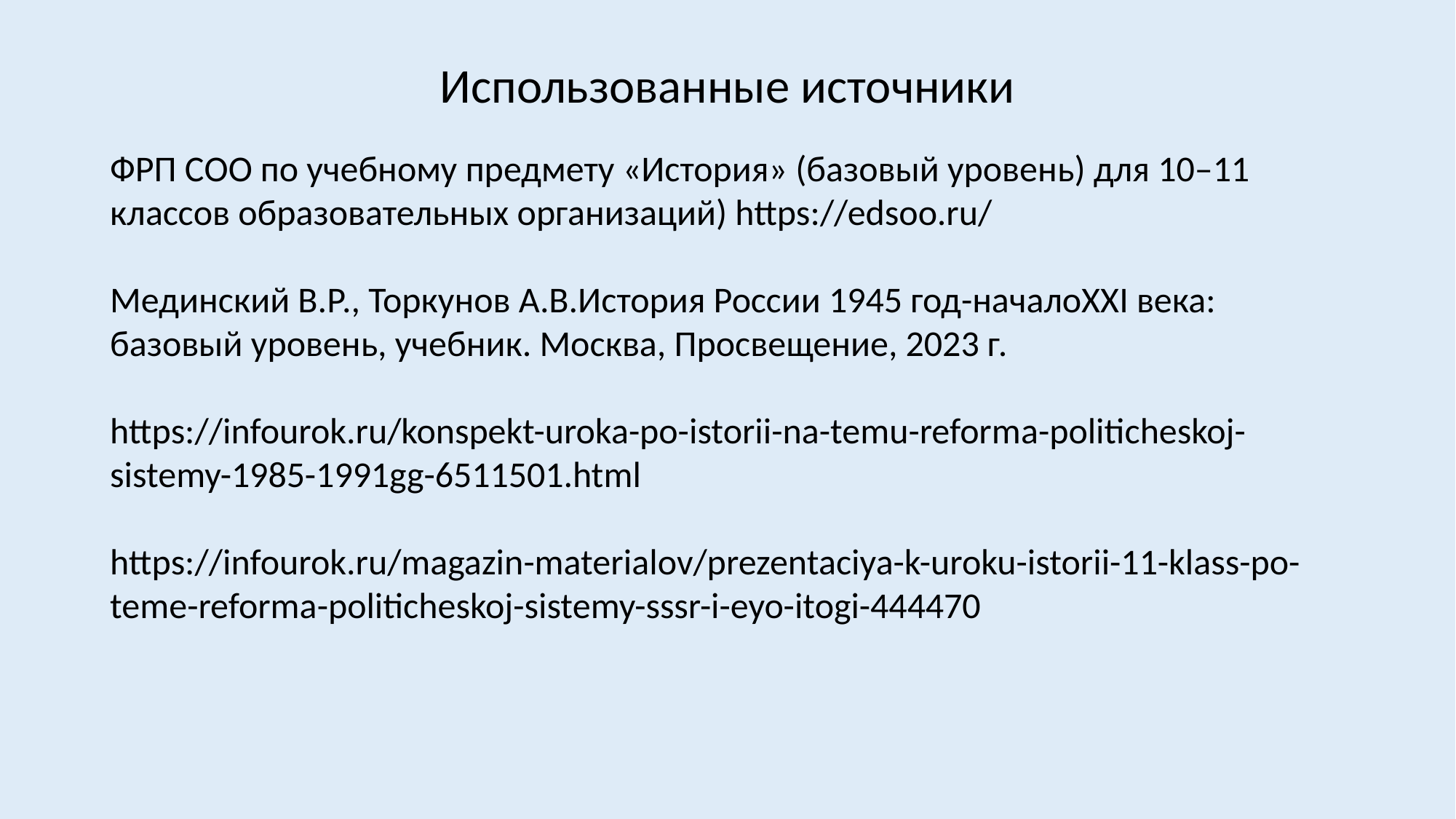

Использованные источники

ФРП СОО по учебному предмету «История» (базовый уровень) для 10–11 классов образовательных организаций) https://edsoo.ru/

Мединский В.Р., Торкунов А.В.История России 1945 год-началоХХI века: базовый уровень, учебник. Москва, Просвещение, 2023 г.

https://infourok.ru/konspekt-uroka-po-istorii-na-temu-reforma-politicheskoj-sistemy-1985-1991gg-6511501.html

https://infourok.ru/magazin-materialov/prezentaciya-k-uroku-istorii-11-klass-po-teme-reforma-politicheskoj-sistemy-sssr-i-eyo-itogi-444470